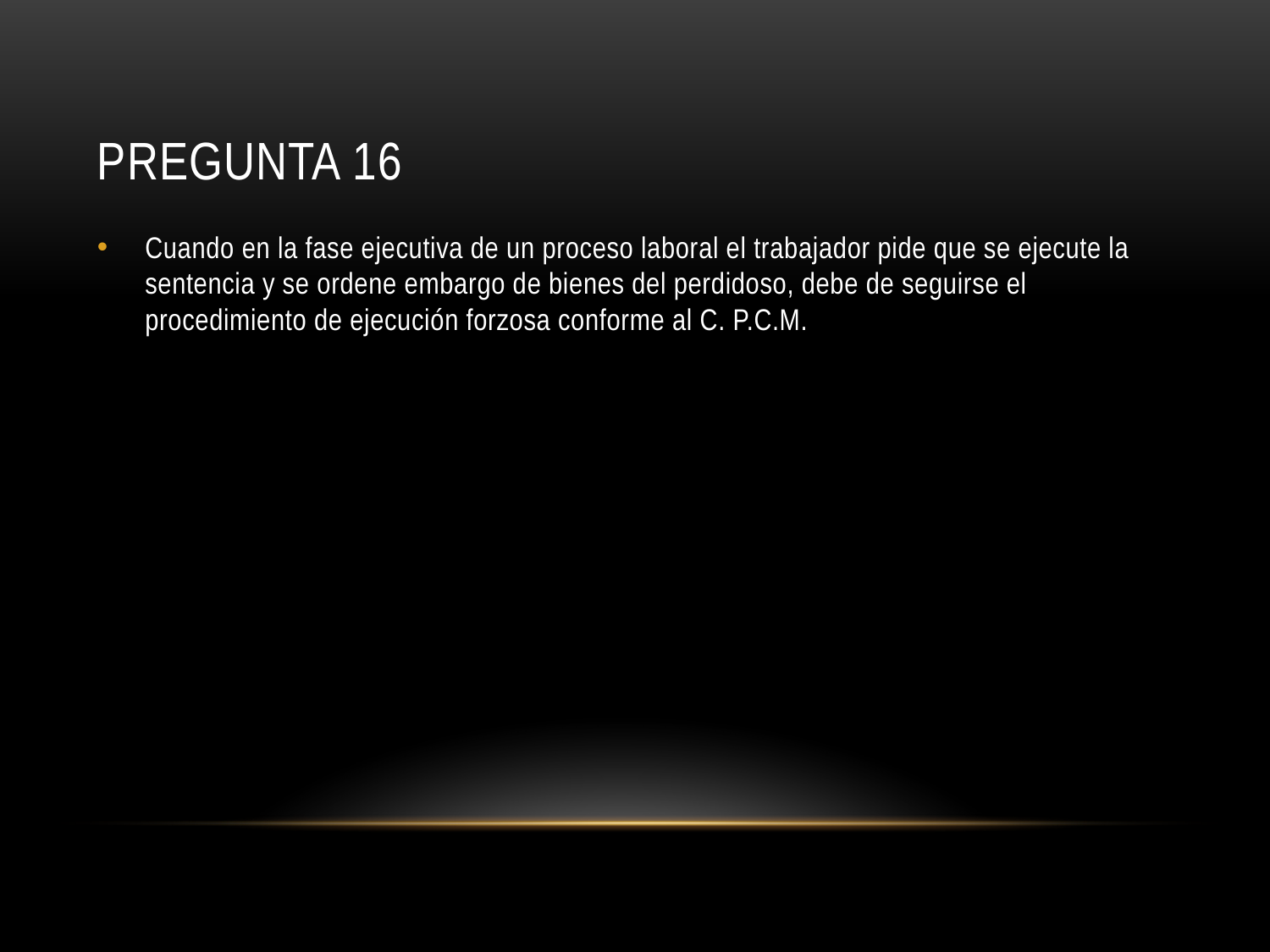

# PREGUNTA 16
Cuando en la fase ejecutiva de un proceso laboral el trabajador pide que se ejecute la sentencia y se ordene embargo de bienes del perdidoso, debe de seguirse el procedimiento de ejecución forzosa conforme al C. P.C.M.